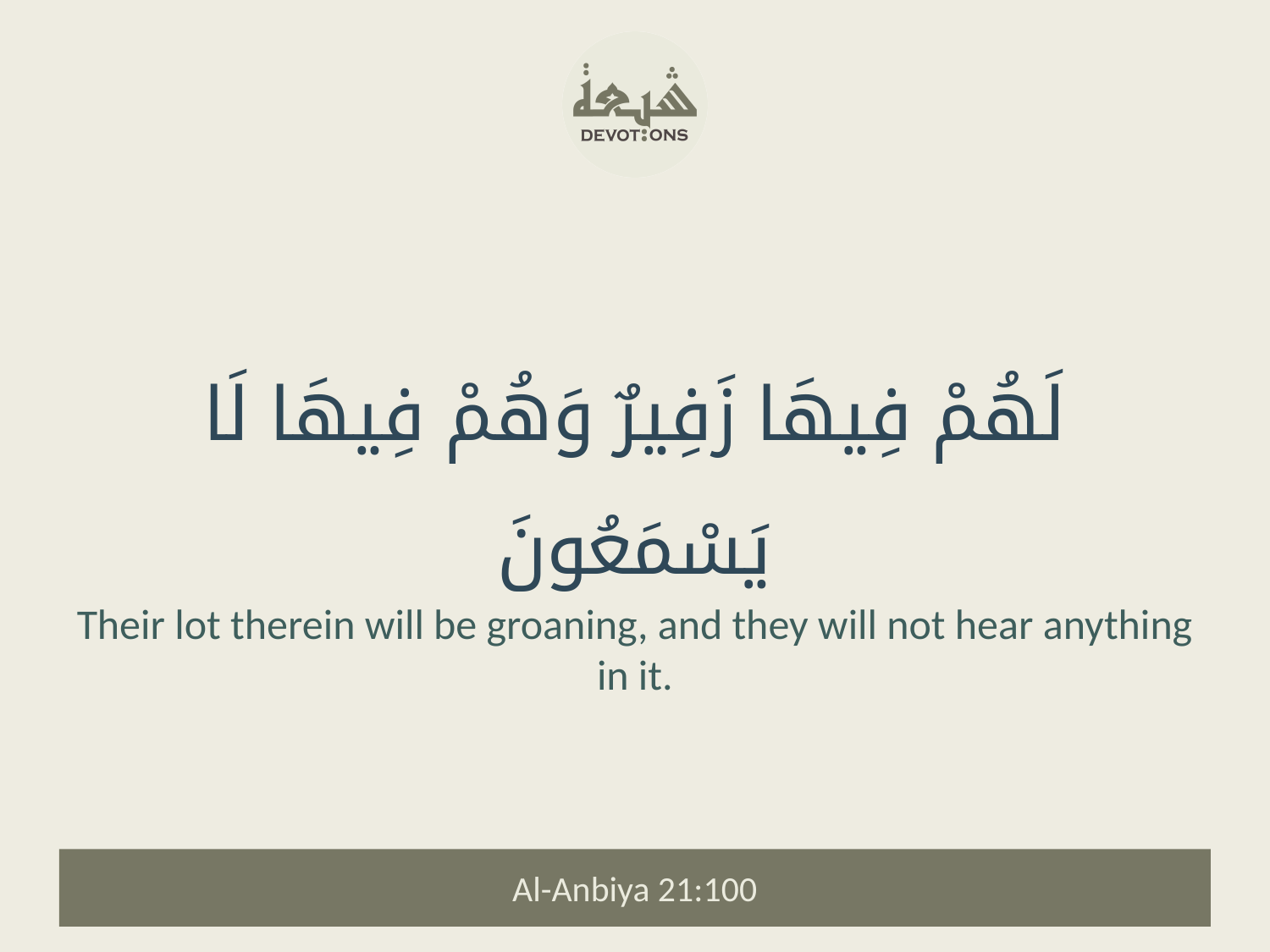

لَهُمْ فِيهَا زَفِيرٌ وَهُمْ فِيهَا لَا يَسْمَعُونَ
Their lot therein will be groaning, and they will not hear anything in it.
Al-Anbiya 21:100